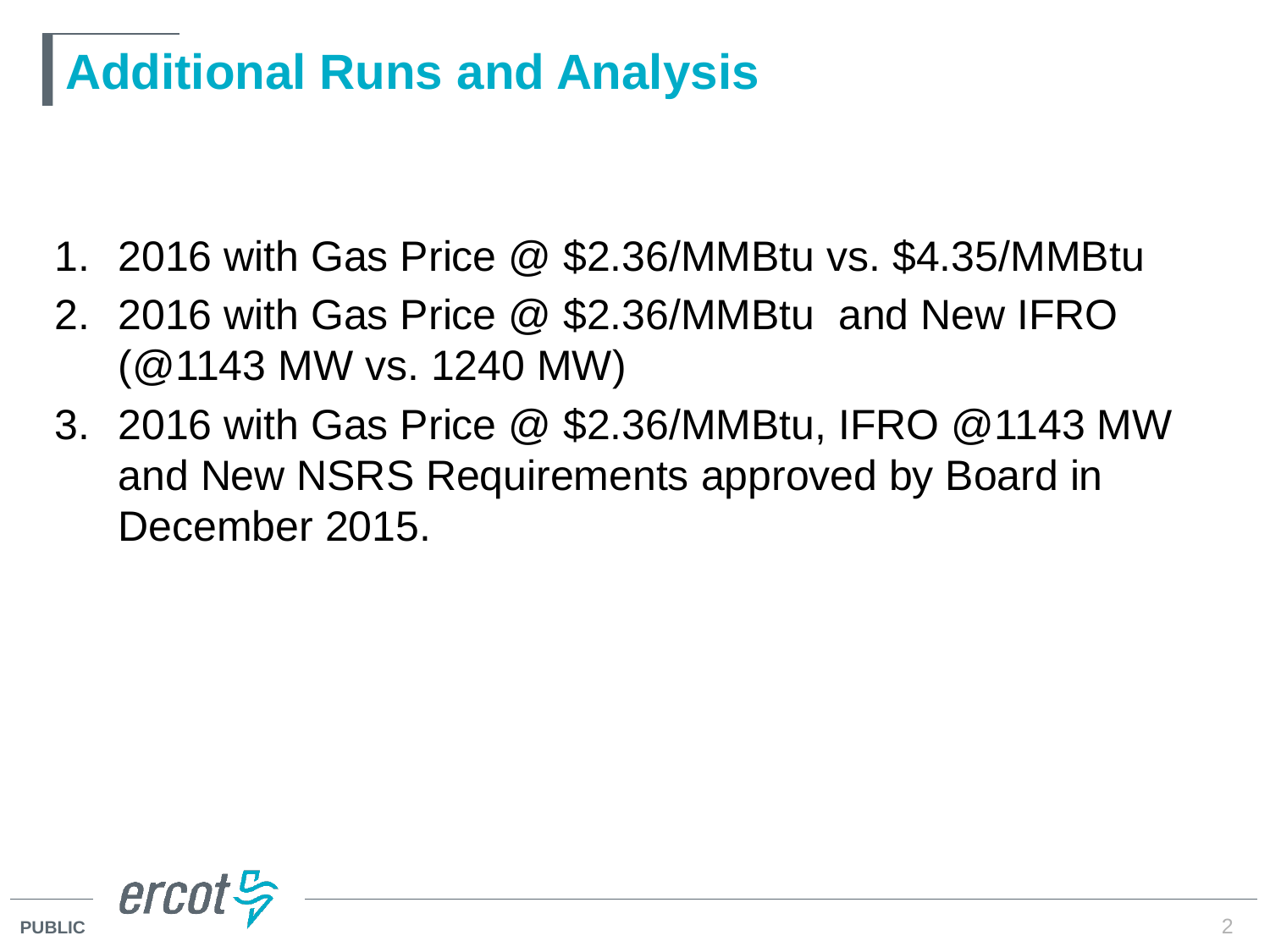

# Additional Runs and Analysis
2016 with Gas Price @ $2.36/MMBtu vs. $4.35/MMBtu
2016 with Gas Price @ $2.36/MMBtu  and New IFRO (@1143 MW vs. 1240 MW)
2016 with Gas Price @ $2.36/MMBtu, IFRO @1143 MW and New NSRS Requirements approved by Board in December 2015.

2